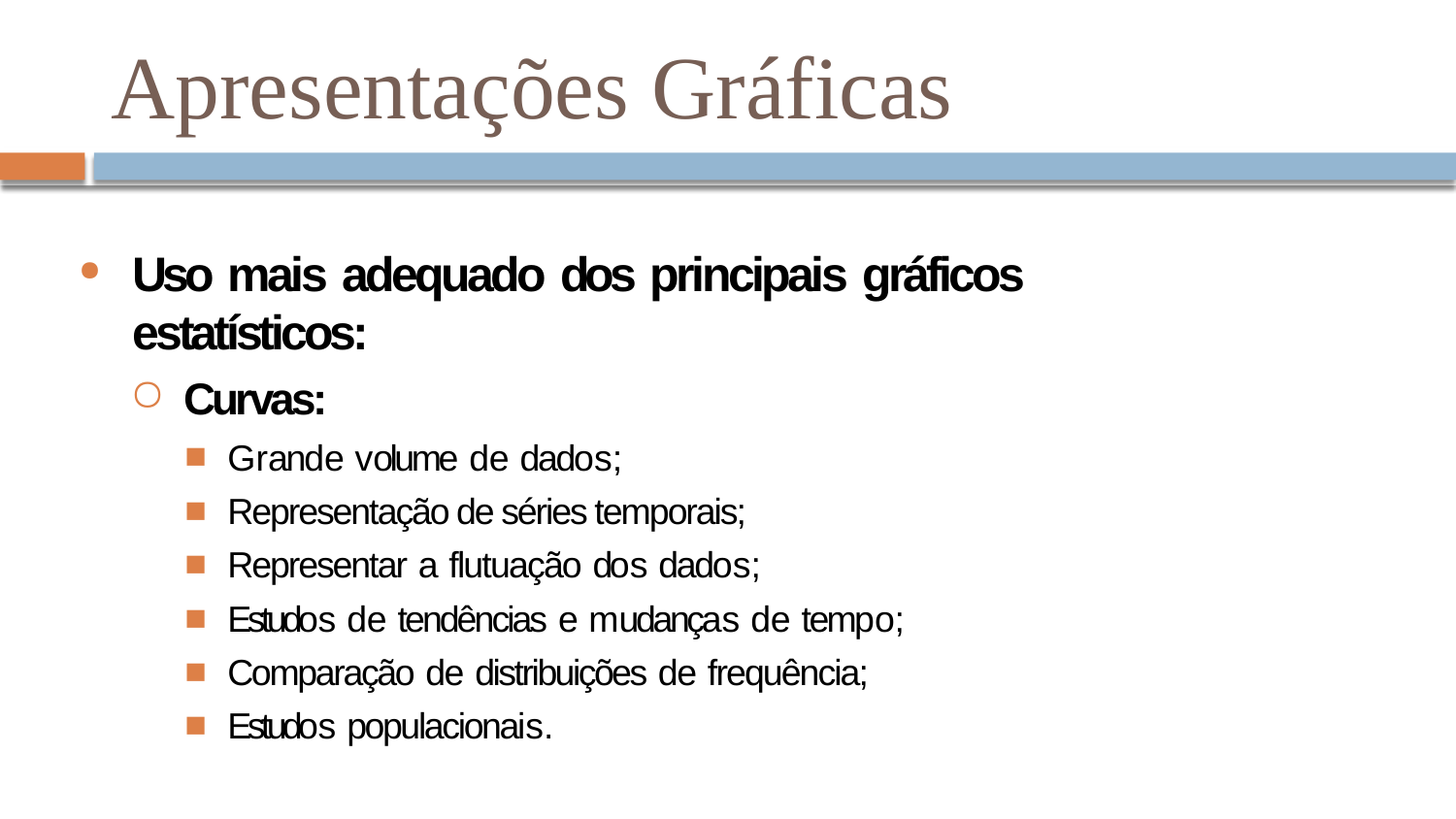

# Apresentações Gráficas
Uso mais adequado dos principais gráficos estatísticos:
Curvas:
Grande volume de dados;
Representação de séries temporais;
Representar a flutuação dos dados;
Estudos de tendências e mudanças de tempo;
Comparação de distribuições de frequência;
Estudos populacionais.